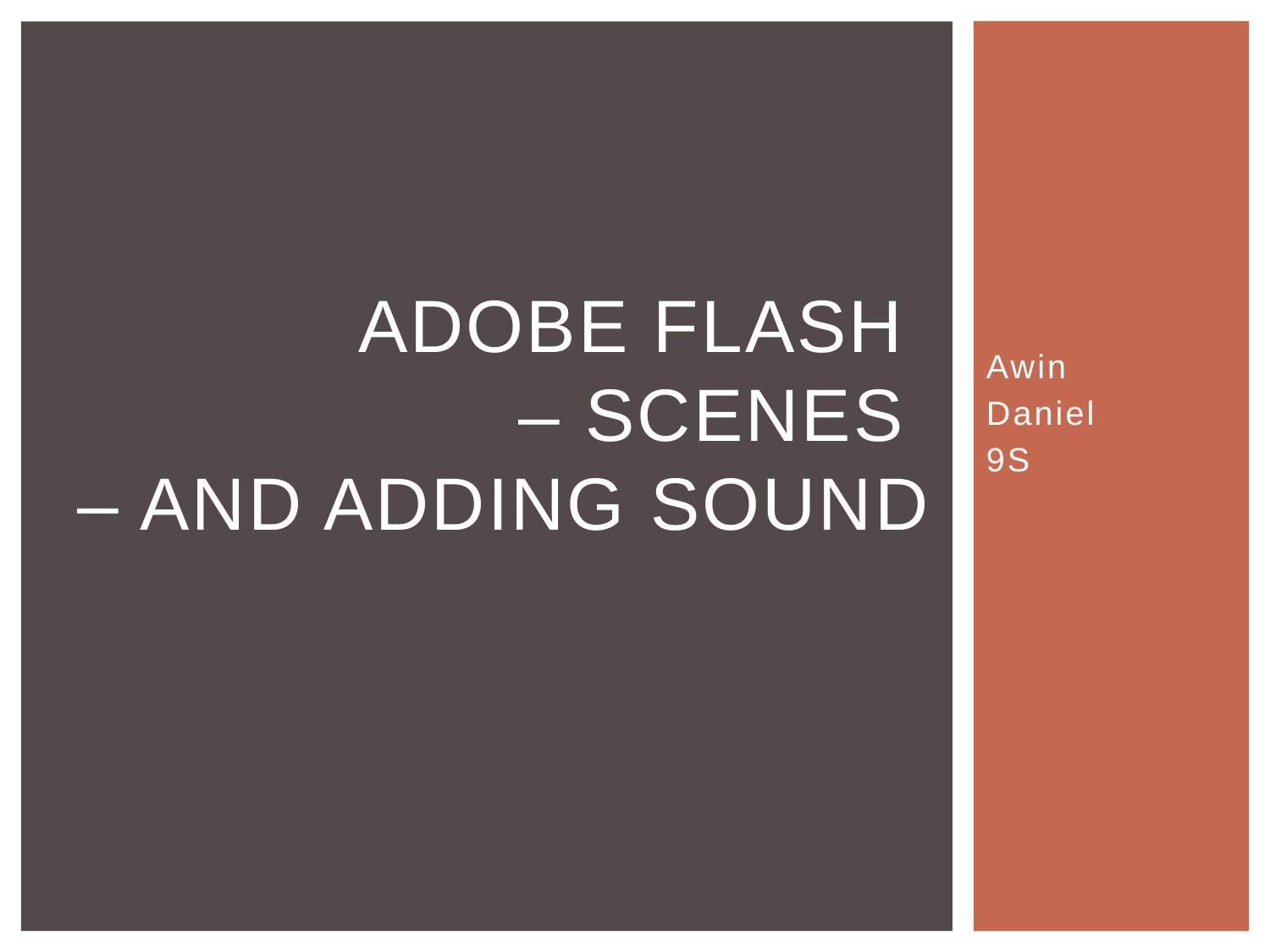

# Adobe Flash – Scenes – AND ADDING SOUND
Awin
Daniel
9S